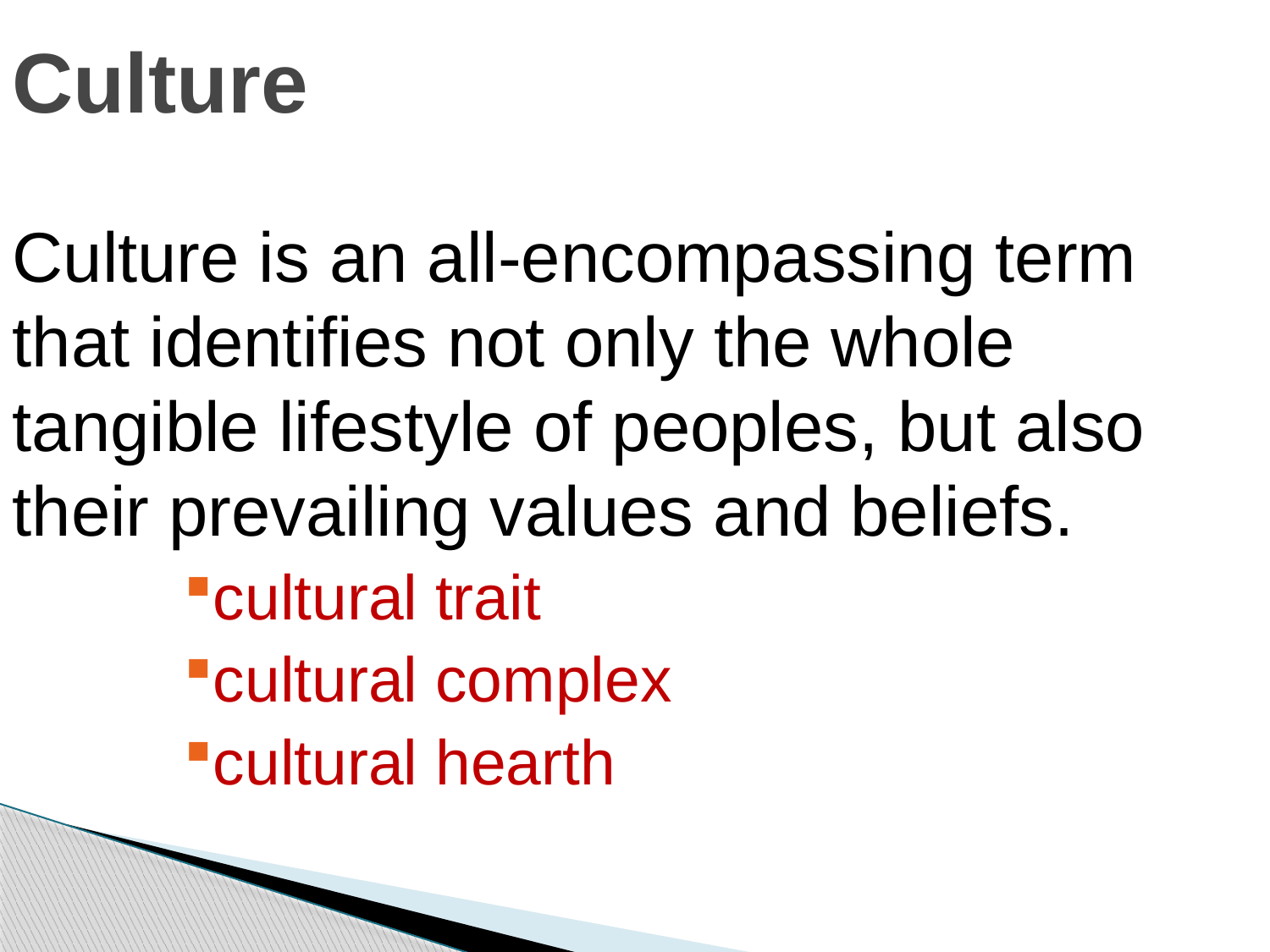

# Culture
Culture is an all-encompassing term that identifies not only the whole tangible lifestyle of peoples, but also their prevailing values and beliefs.
cultural trait
cultural complex
cultural hearth